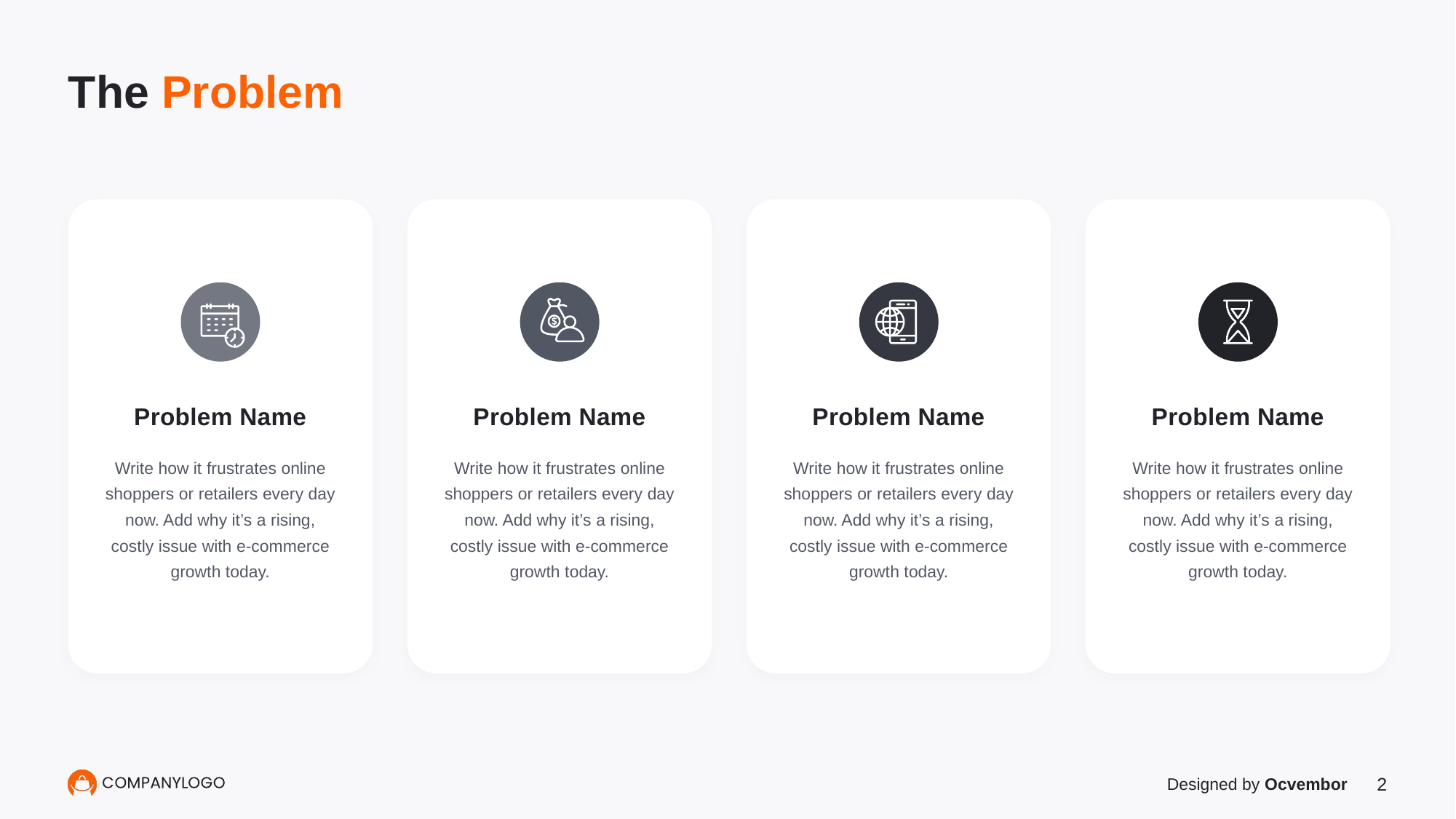

# The Problem

Problem Name
Problem Name
Problem Name
Problem Name
Write how it frustrates online shoppers or retailers every day now. Add why it’s a rising, costly issue with e-commerce growth today.
Write how it frustrates online shoppers or retailers every day now. Add why it’s a rising, costly issue with e-commerce growth today.
Write how it frustrates online shoppers or retailers every day now. Add why it’s a rising, costly issue with e-commerce growth today.
Write how it frustrates online shoppers or retailers every day now. Add why it’s a rising, costly issue with e-commerce growth today.